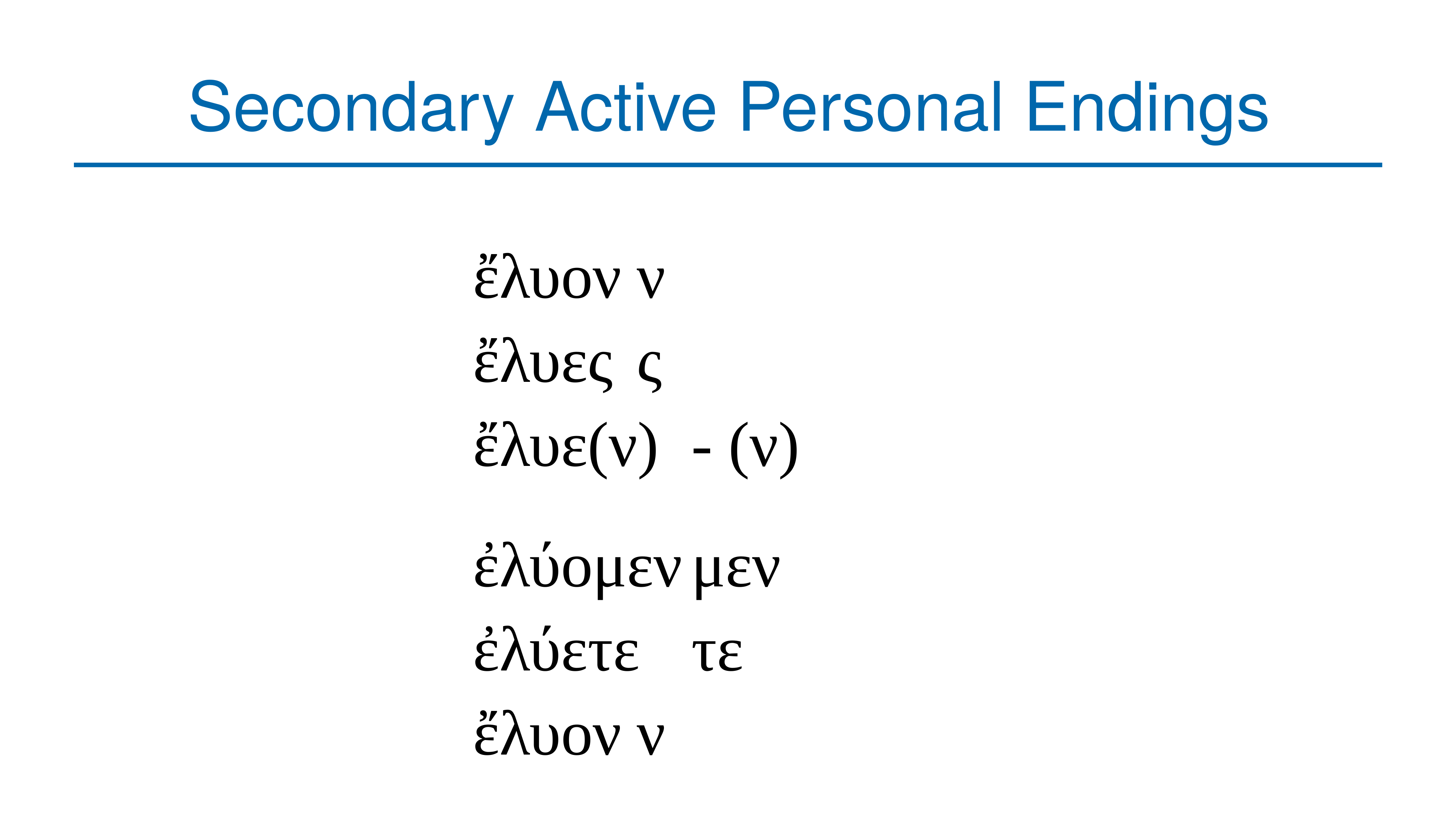

# Secondary Active Personal Endings
ἔλυον	ν
ἔλυες	ς
ἔλυε(ν)	- (ν)
ἐλύομεν	μεν
ἐλύετε	τε
ἔλυον	ν